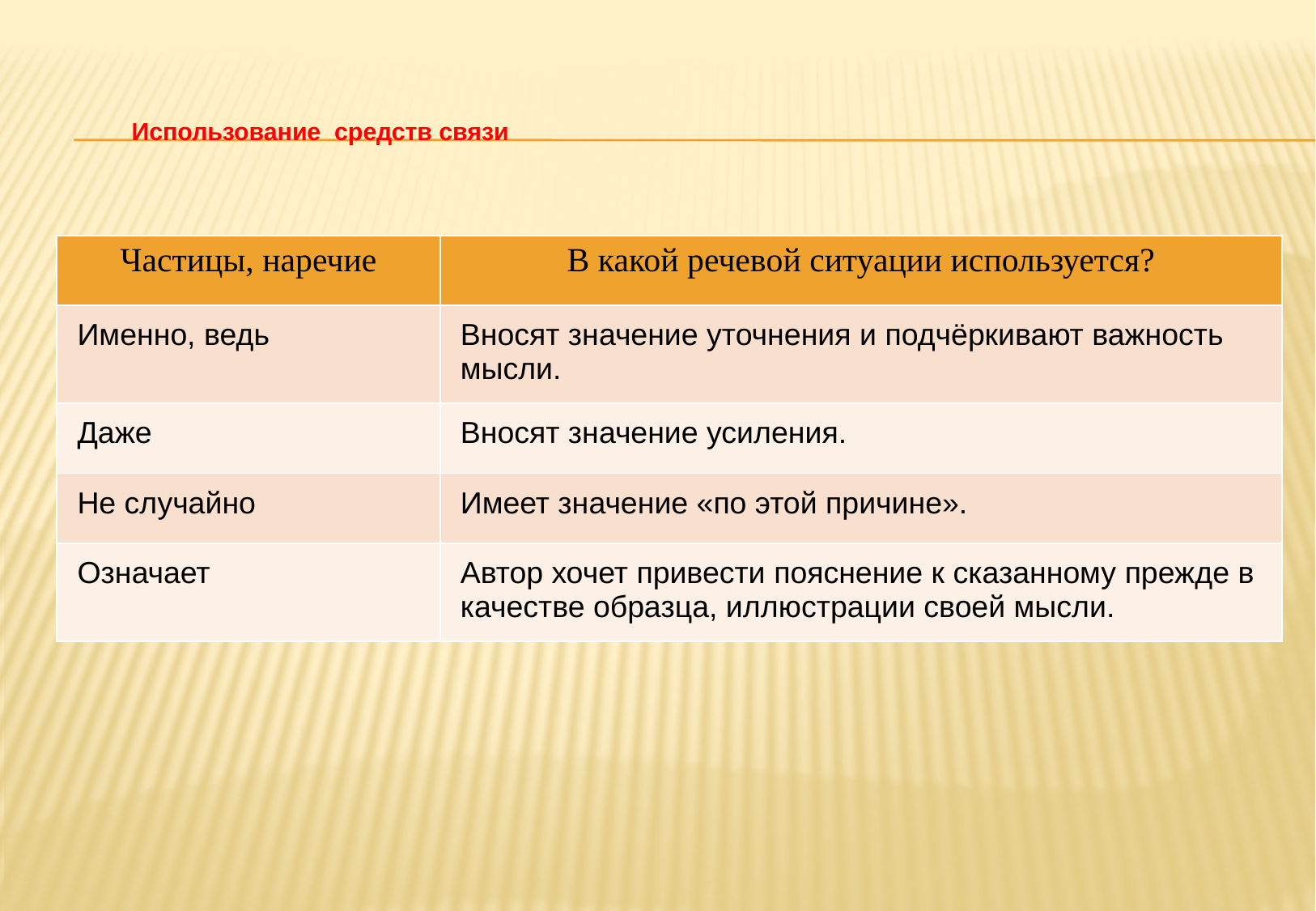

# Использование  средств связи
| Частицы, наречие | В какой речевой ситуации используется? |
| --- | --- |
| Именно, ведь | Вносят значение уточнения и подчёркивают важность мысли. |
| Даже | Вносят значение усиления. |
| Не случайно | Имеет значение «по этой причине». |
| Означает | Автор хочет привести пояснение к сказанному прежде в качестве образца, иллюстрации своей мысли. |
30